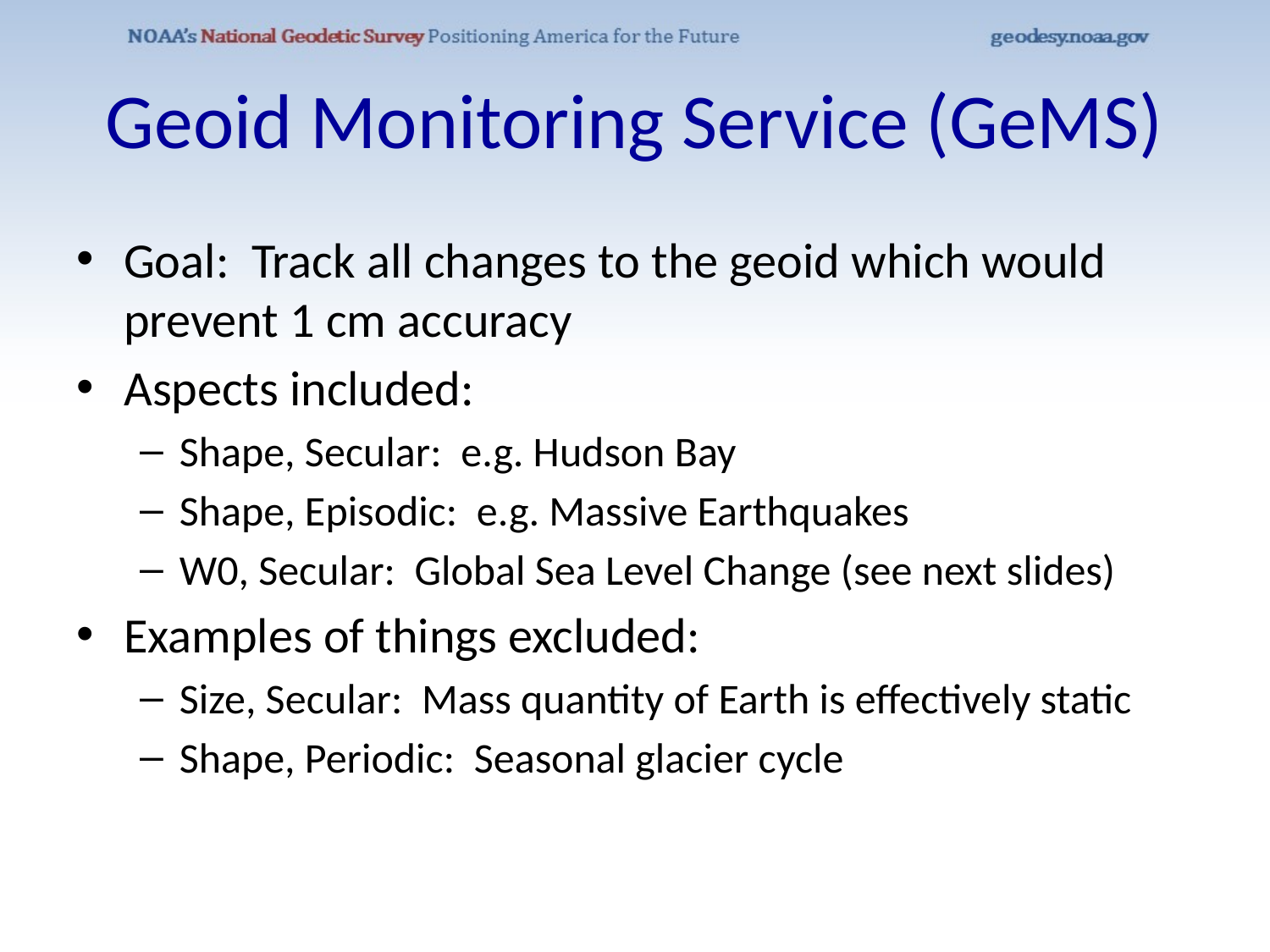

# Geoid Monitoring Service (GeMS)
Goal:  Track all changes to the geoid which would prevent 1 cm accuracy
Aspects included:
Shape, Secular:  e.g. Hudson Bay
Shape, Episodic:  e.g. Massive Earthquakes
W0, Secular:  Global Sea Level Change (see next slides)
Examples of things excluded:
Size, Secular:  Mass quantity of Earth is effectively static
Shape, Periodic:  Seasonal glacier cycle